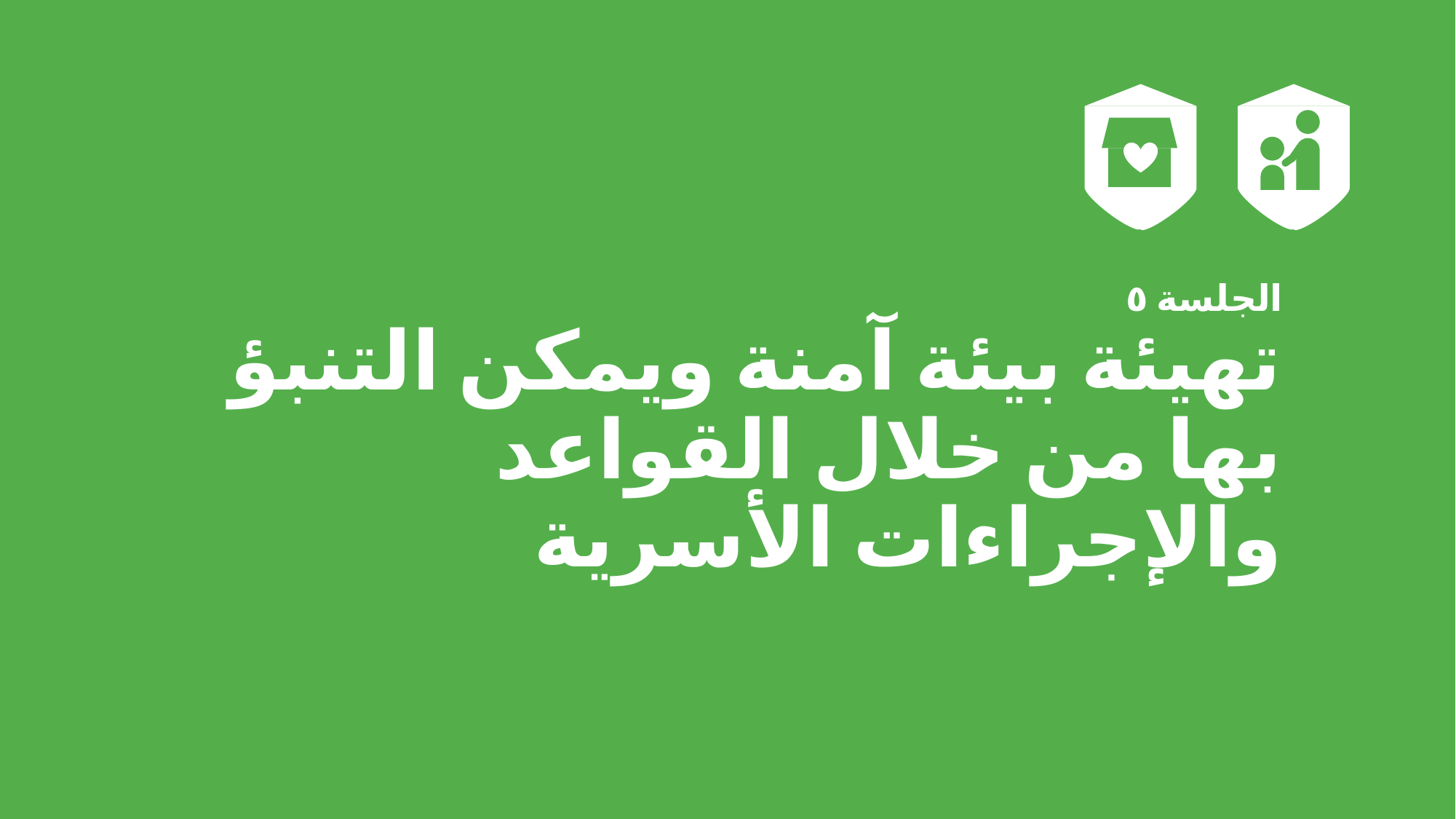

# الجلسة ٥ تهيئة بيئة آمنة ويمكن التنبؤ بها من خلال القواعد والإجراءات الأسرية